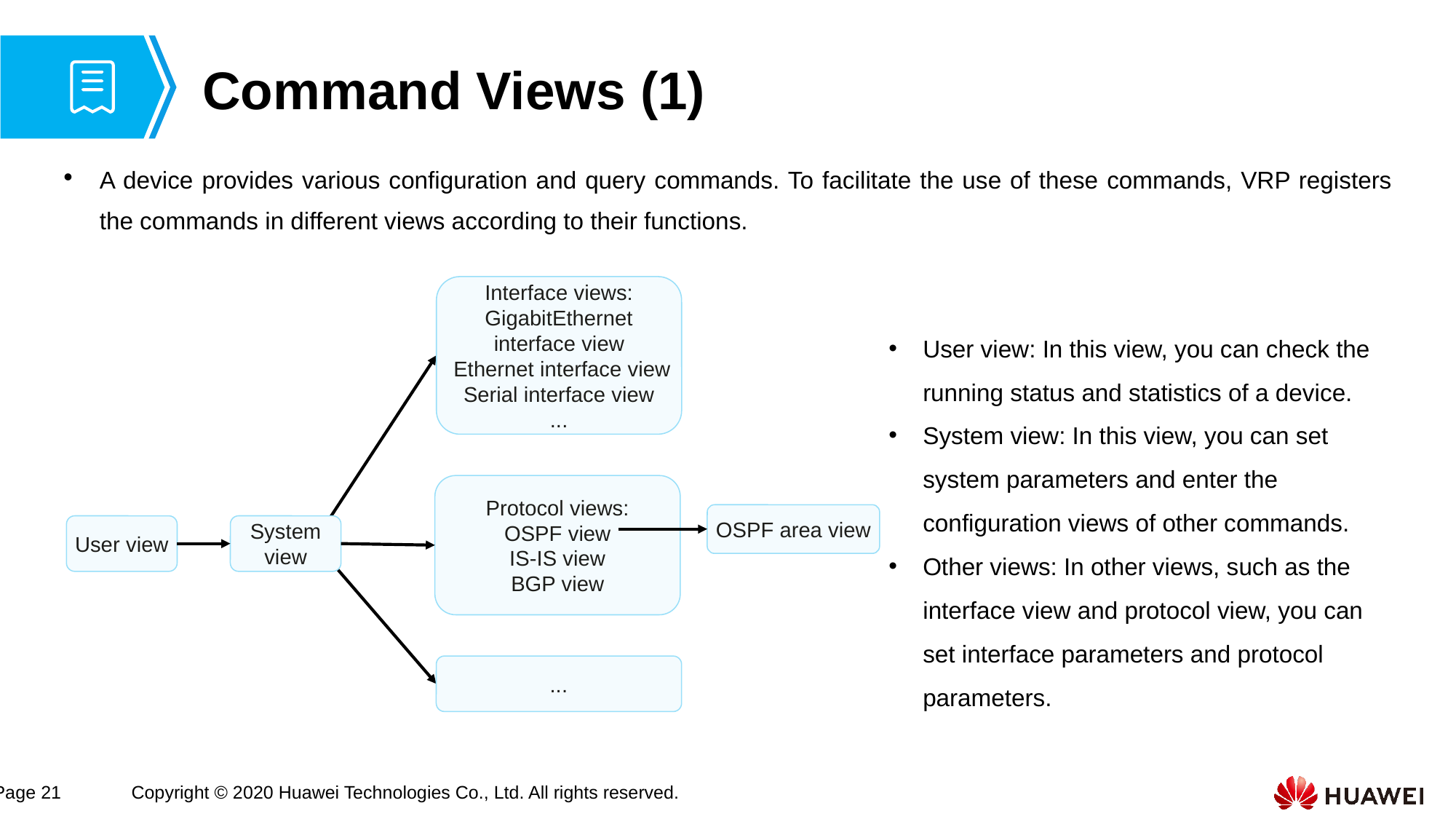

# Command Views (1)
A device provides various configuration and query commands. To facilitate the use of these commands, VRP registers the commands in different views according to their functions.
Interface views:
GigabitEthernet interface view
 Ethernet interface view
Serial interface view
...
User view: In this view, you can check the running status and statistics of a device.
System view: In this view, you can set system parameters and enter the configuration views of other commands.
Other views: In other views, such as the interface view and protocol view, you can set interface parameters and protocol parameters.
Protocol views:
OSPF view
IS-IS view
BGP view
OSPF area view
User view
System view
...